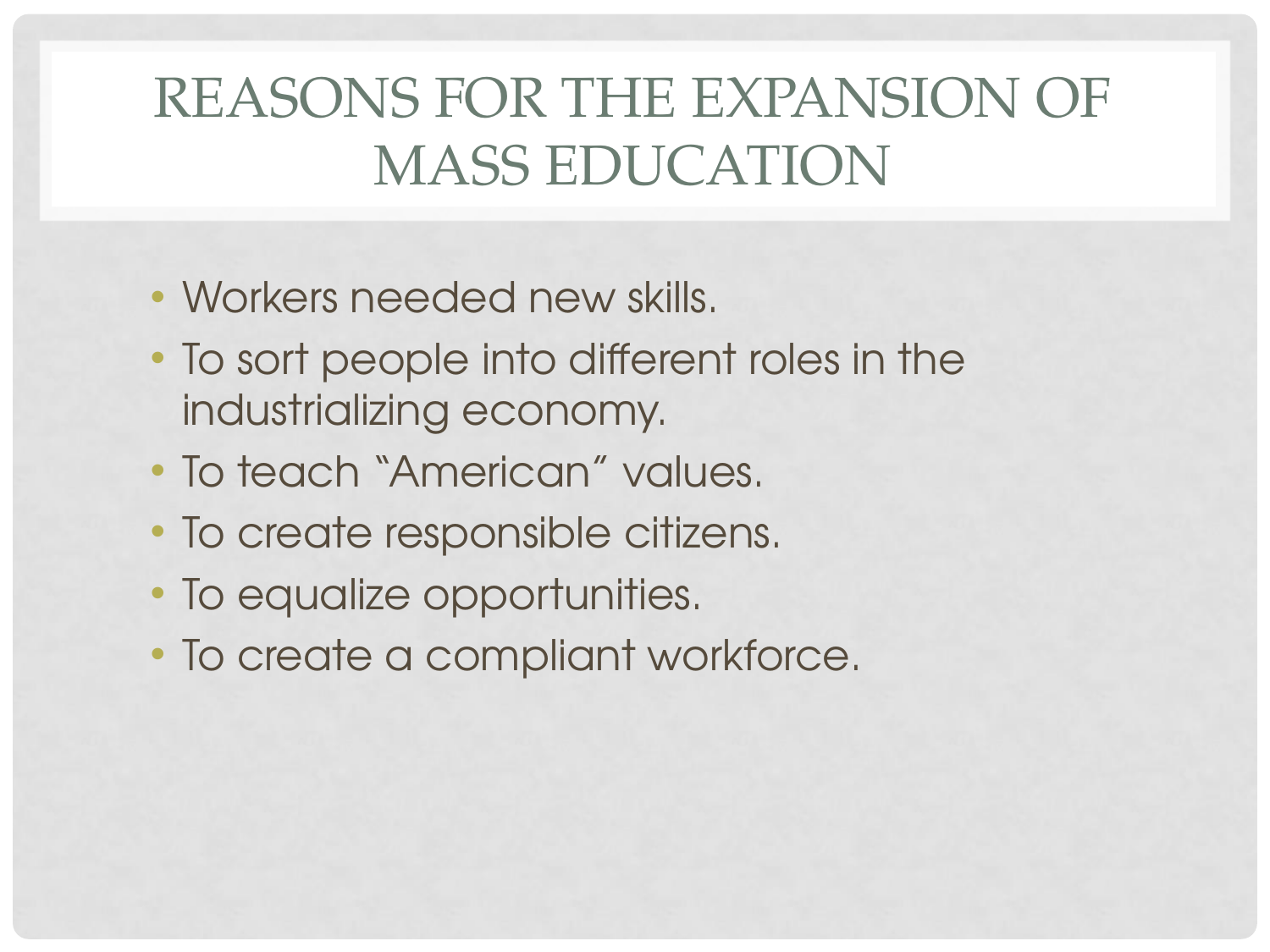

# REASONS FOR THE EXPANSION OF MASS EDUCATION
Workers needed new skills.
To sort people into different roles in the industrializing economy.
To teach “American” values.
To create responsible citizens.
To equalize opportunities.
To create a compliant workforce.